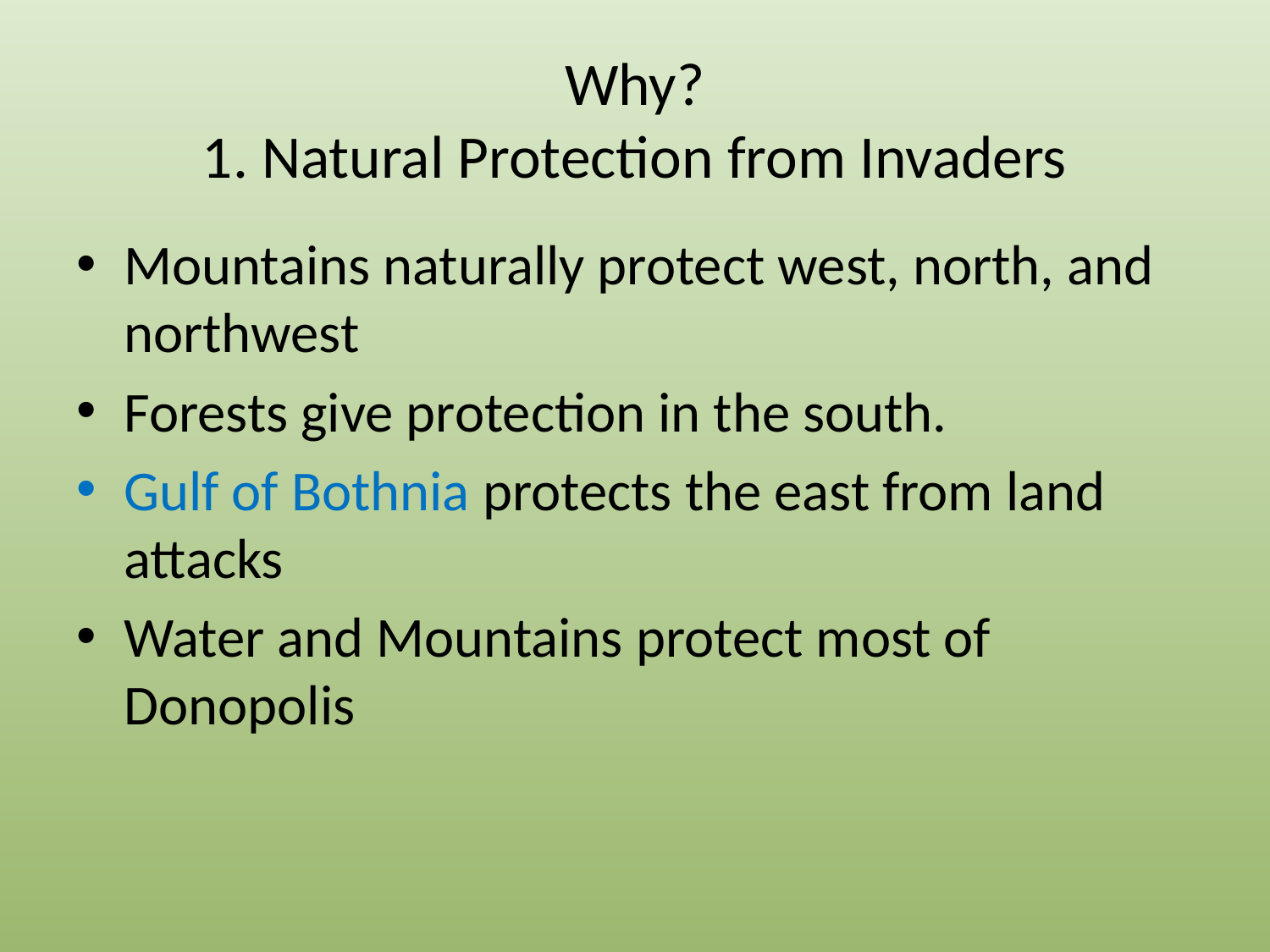

# Why? 1. Natural Protection from Invaders
Mountains naturally protect west, north, and northwest
Forests give protection in the south.
Gulf of Bothnia protects the east from land attacks
Water and Mountains protect most of Donopolis